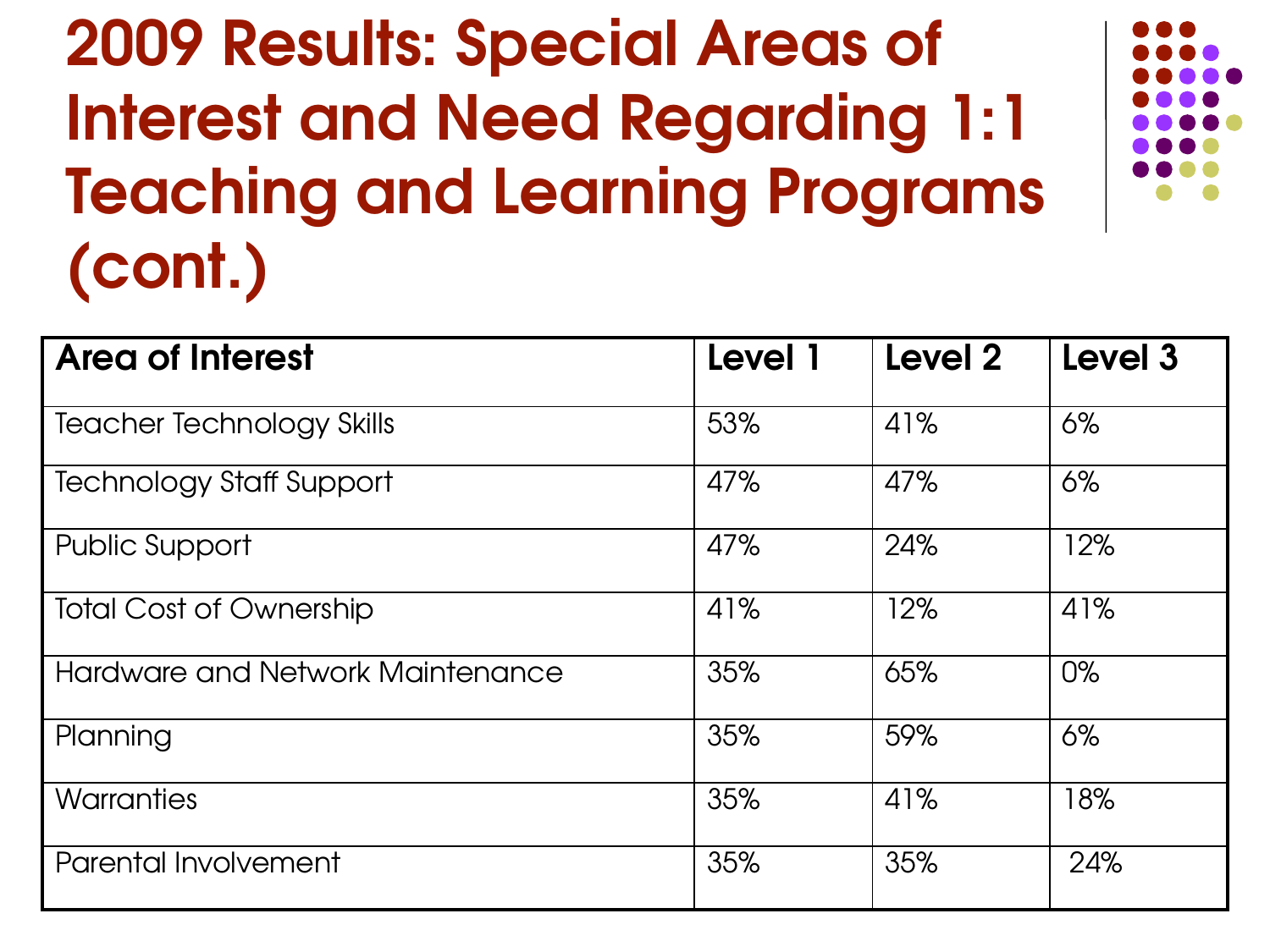

# 2009 Results: Special Areas of Interest and Need Regarding 1:1 Teaching and Learning Programs (cont.)
| Area of Interest | Level 1 | Level 2 | Level 3 |
| --- | --- | --- | --- |
| Teacher Technology Skills | 53% | 41% | 6% |
| Technology Staff Support | 47% | 47% | 6% |
| Public Support | 47% | 24% | 12% |
| Total Cost of Ownership | 41% | 12% | 41% |
| Hardware and Network Maintenance | 35% | 65% | 0% |
| Planning | 35% | 59% | 6% |
| Warranties | 35% | 41% | 18% |
| Parental Involvement | 35% | 35% | 24% |